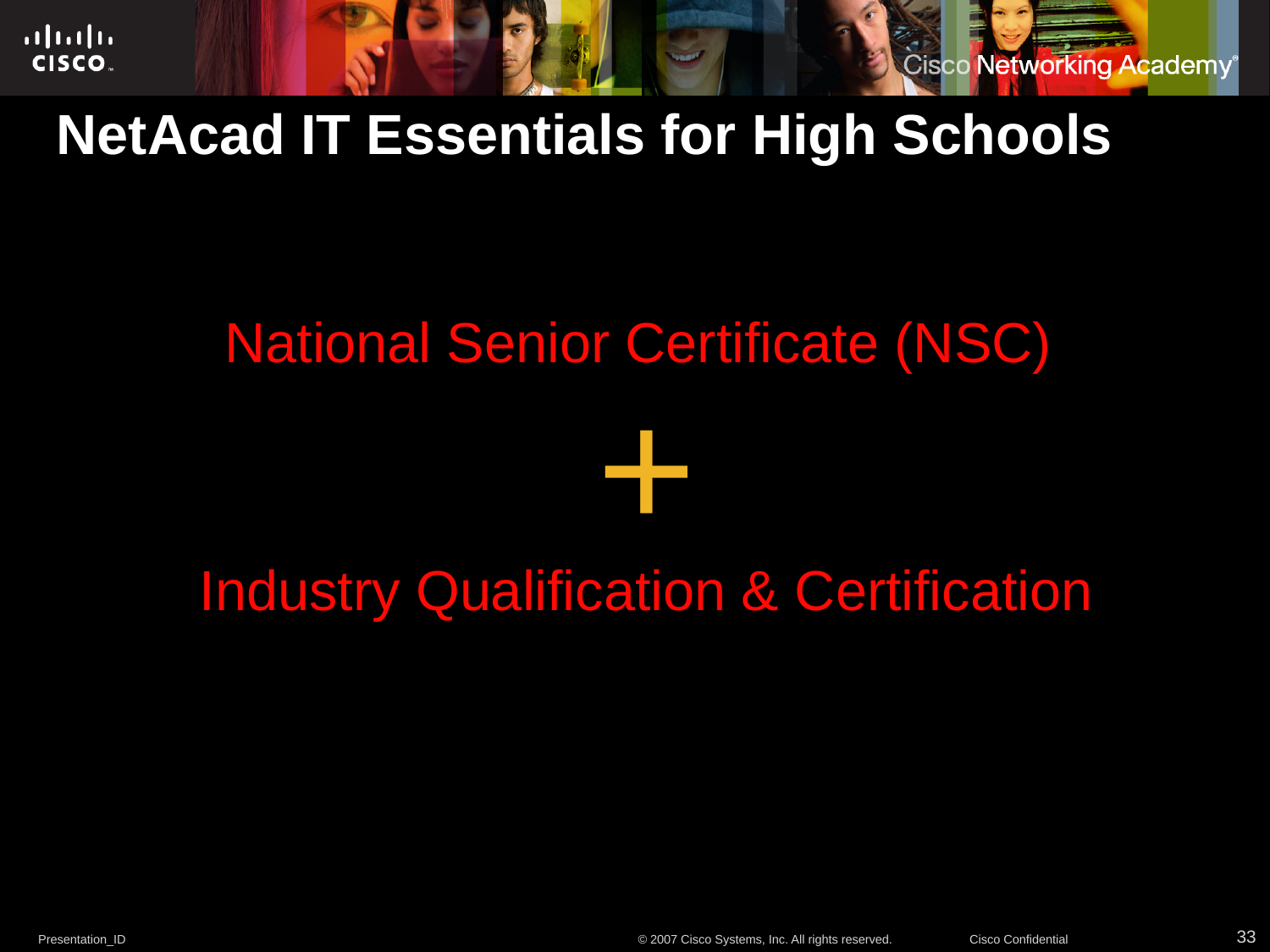

# NetAcad IT Essentials for High Schools
National Senior Certificate (NSC)
+
Industry Qualification & Certification